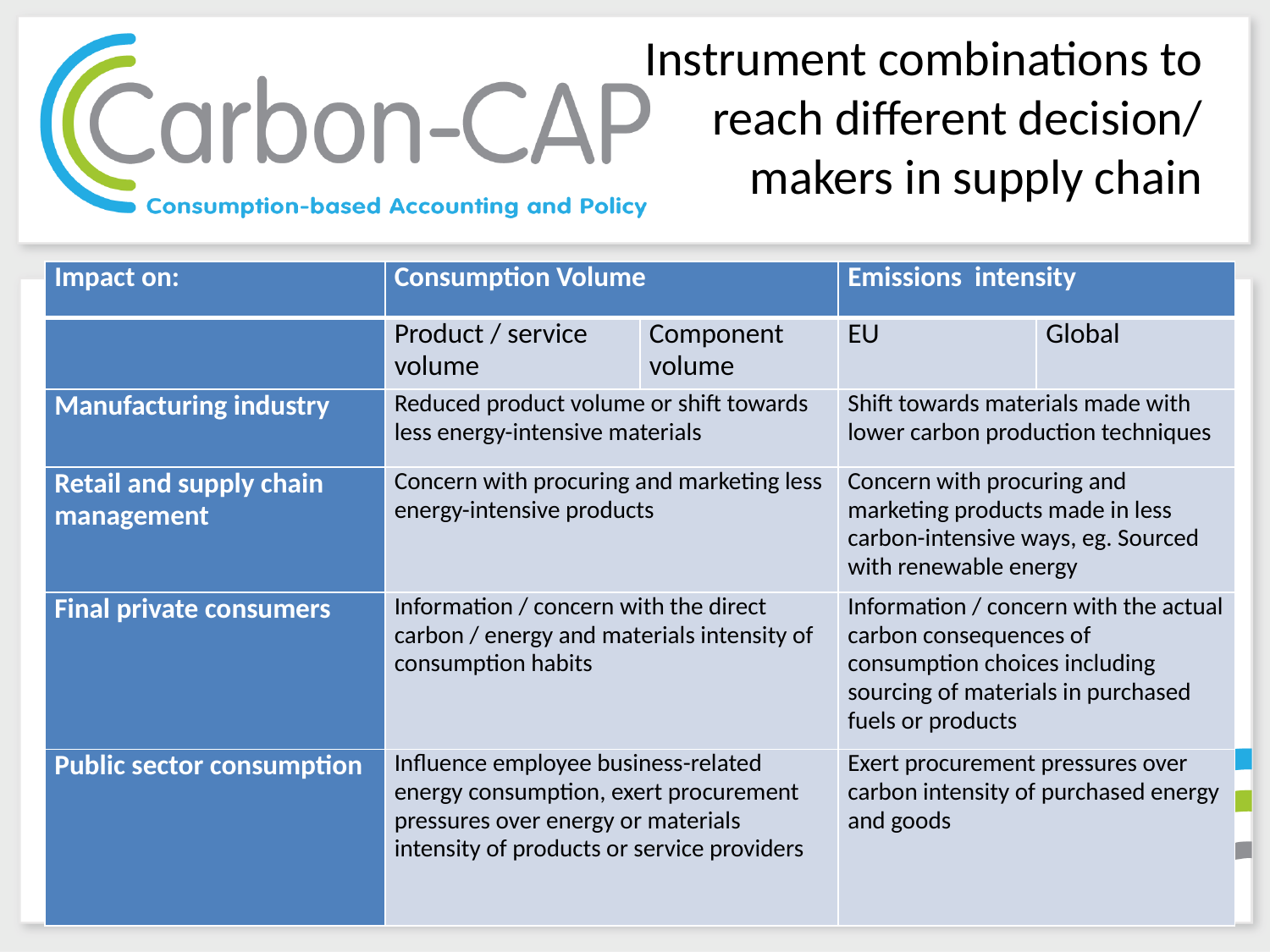

# Instrument combinations to reach different decision/ makers in supply chain
| Impact on: | Consumption Volume |  | Emissions intensity |  |
| --- | --- | --- | --- | --- |
|  | Product / service volume | Component volume | EU | Global |
| Manufacturing industry | Reduced product volume or shift towards less energy-intensive materials |  | Shift towards materials made with lower carbon production techniques |  |
| Retail and supply chain management | Concern with procuring and marketing less energy-intensive products |  | Concern with procuring and marketing products made in less carbon-intensive ways, eg. Sourced with renewable energy |  |
| Final private consumers | Information / concern with the direct carbon / energy and materials intensity of consumption habits |  | Information / concern with the actual carbon consequences of consumption choices including sourcing of materials in purchased fuels or products |  |
| Public sector consumption | Influence employee business-related energy consumption, exert procurement pressures over energy or materials intensity of products or service providers |  | Exert procurement pressures over carbon intensity of purchased energy and goods |  |